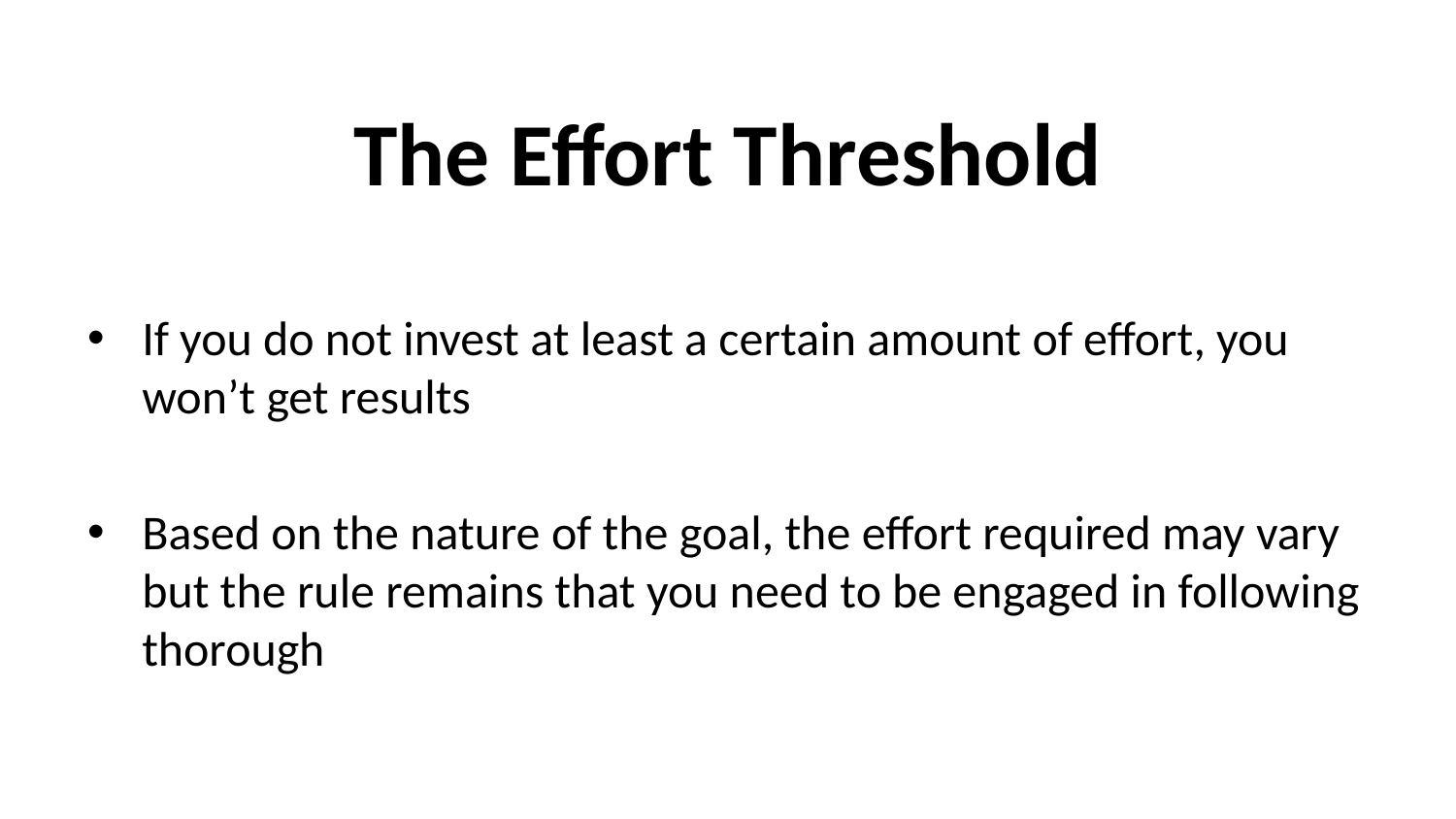

# The Effort Threshold
If you do not invest at least a certain amount of effort, you won’t get results

Based on the nature of the goal, the effort required may vary but the rule remains that you need to be engaged in following thorough